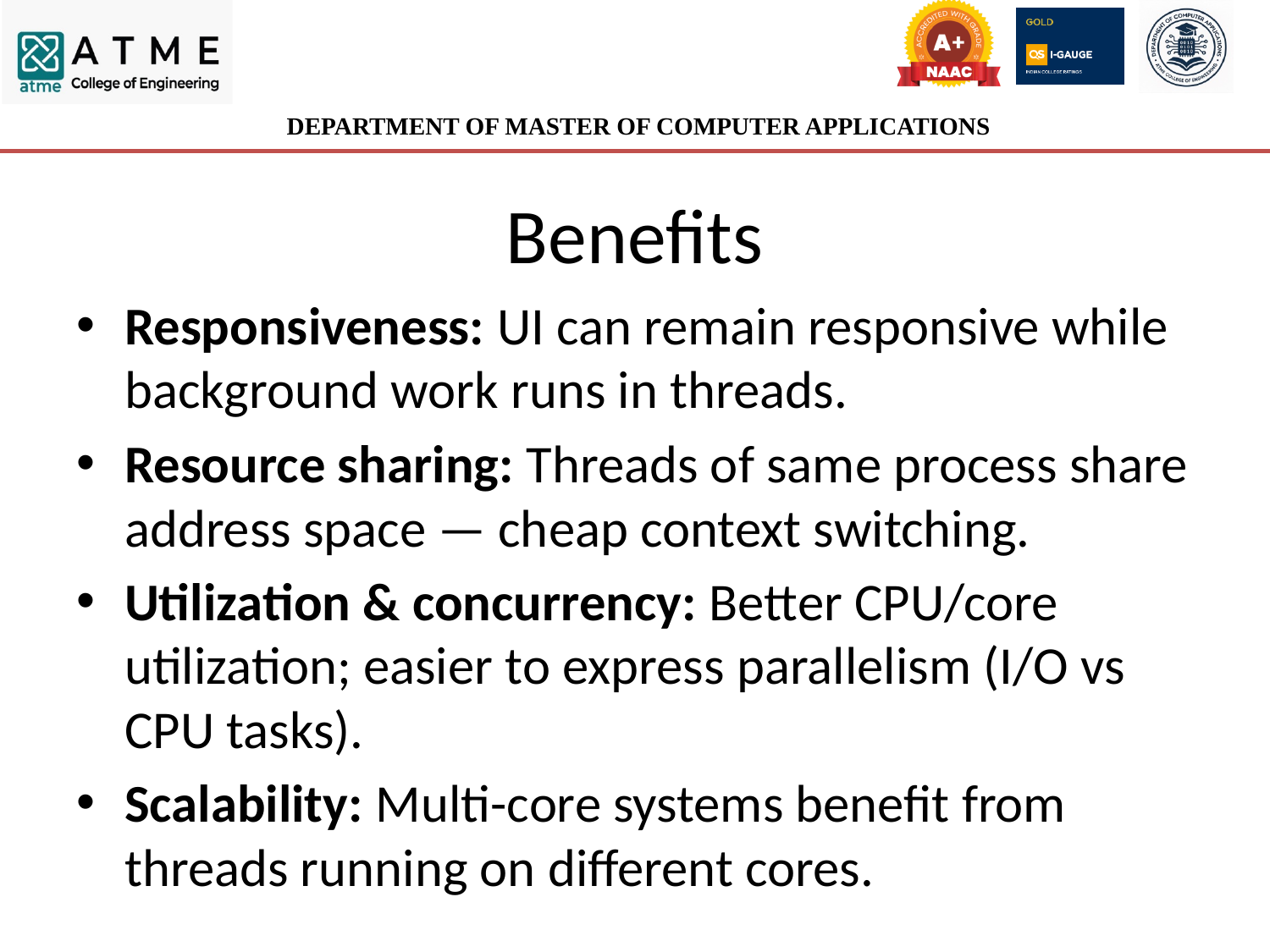

# Benefits
Responsiveness: UI can remain responsive while background work runs in threads.
Resource sharing: Threads of same process share address space — cheap context switching.
Utilization & concurrency: Better CPU/core utilization; easier to express parallelism (I/O vs CPU tasks).
Scalability: Multi-core systems benefit from threads running on different cores.